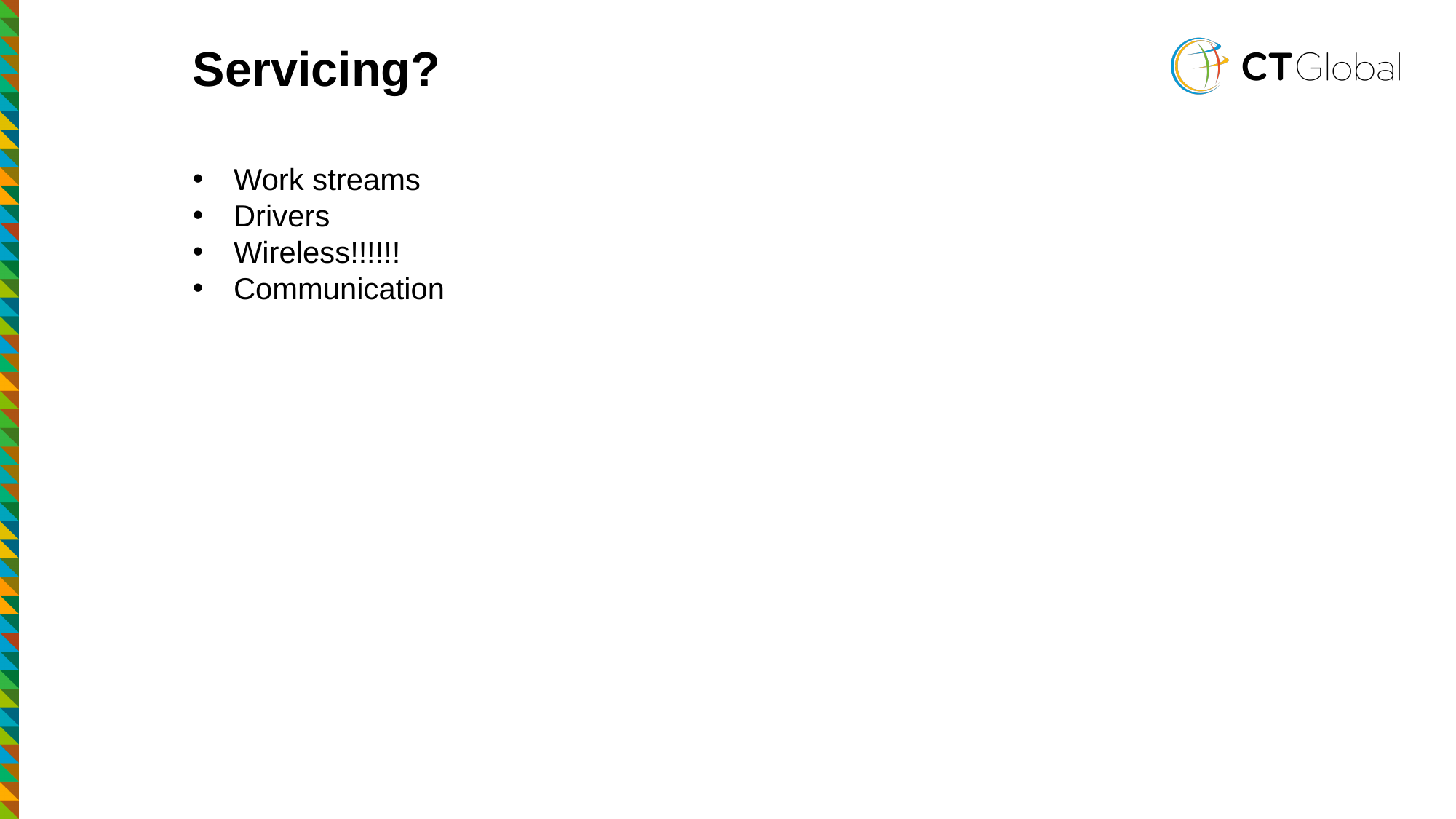

# Servicing?
Work streams
Drivers
Wireless!!!!!!
Communication